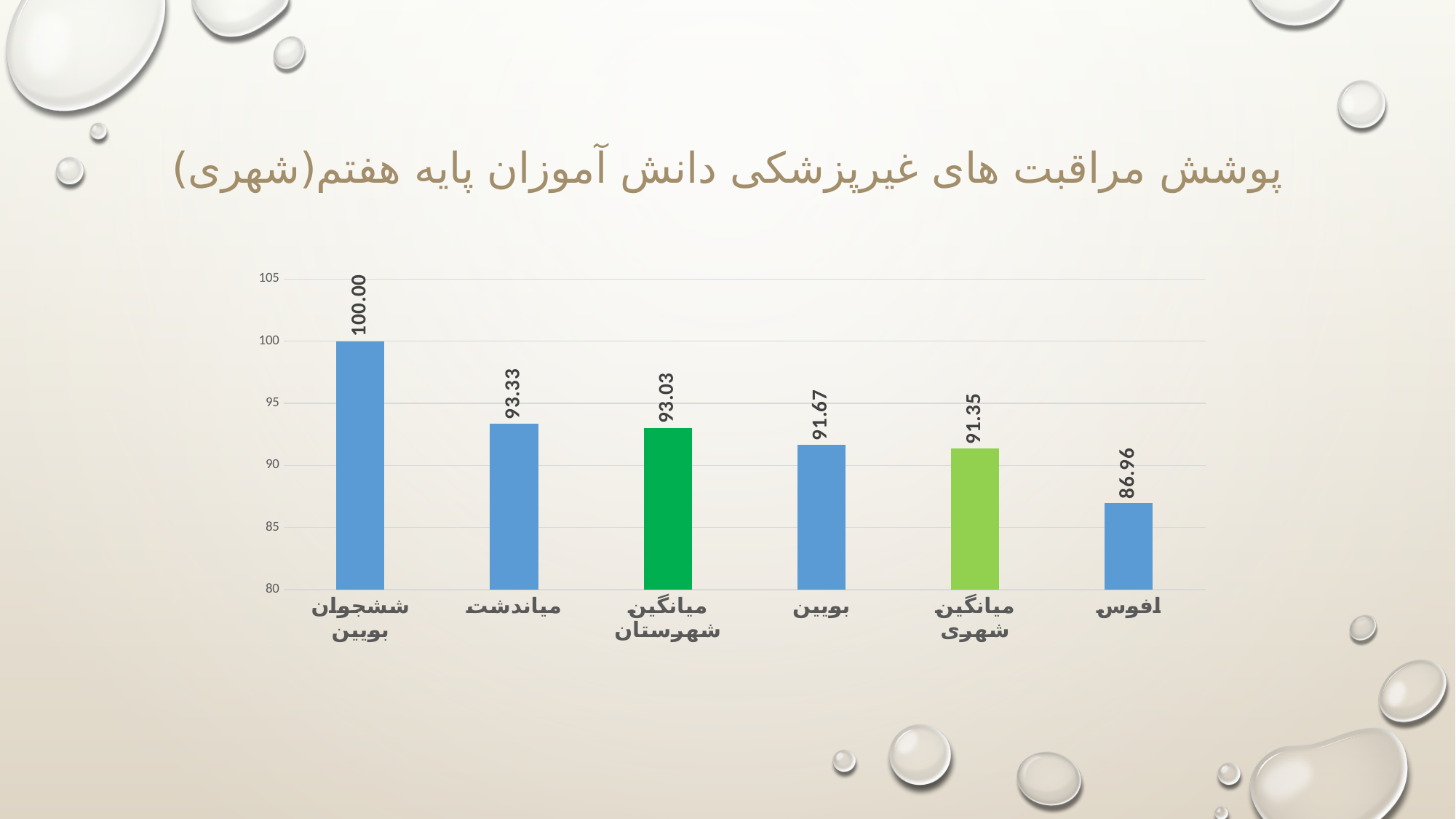

# پوشش مراقبت های غیرپزشکی دانش آموزان پایه هفتم(شهری)

### Chart

| Category | Average of درصد |
|---|---|
| ششجوان بویین | 100.0 |
| میاندشت | 93.33333333 |
| میانگین شهرستان | 93.03 |
| بویین | 91.66666667 |
| میانگین شهری | 91.35 |
| افوس | 86.95652174 |